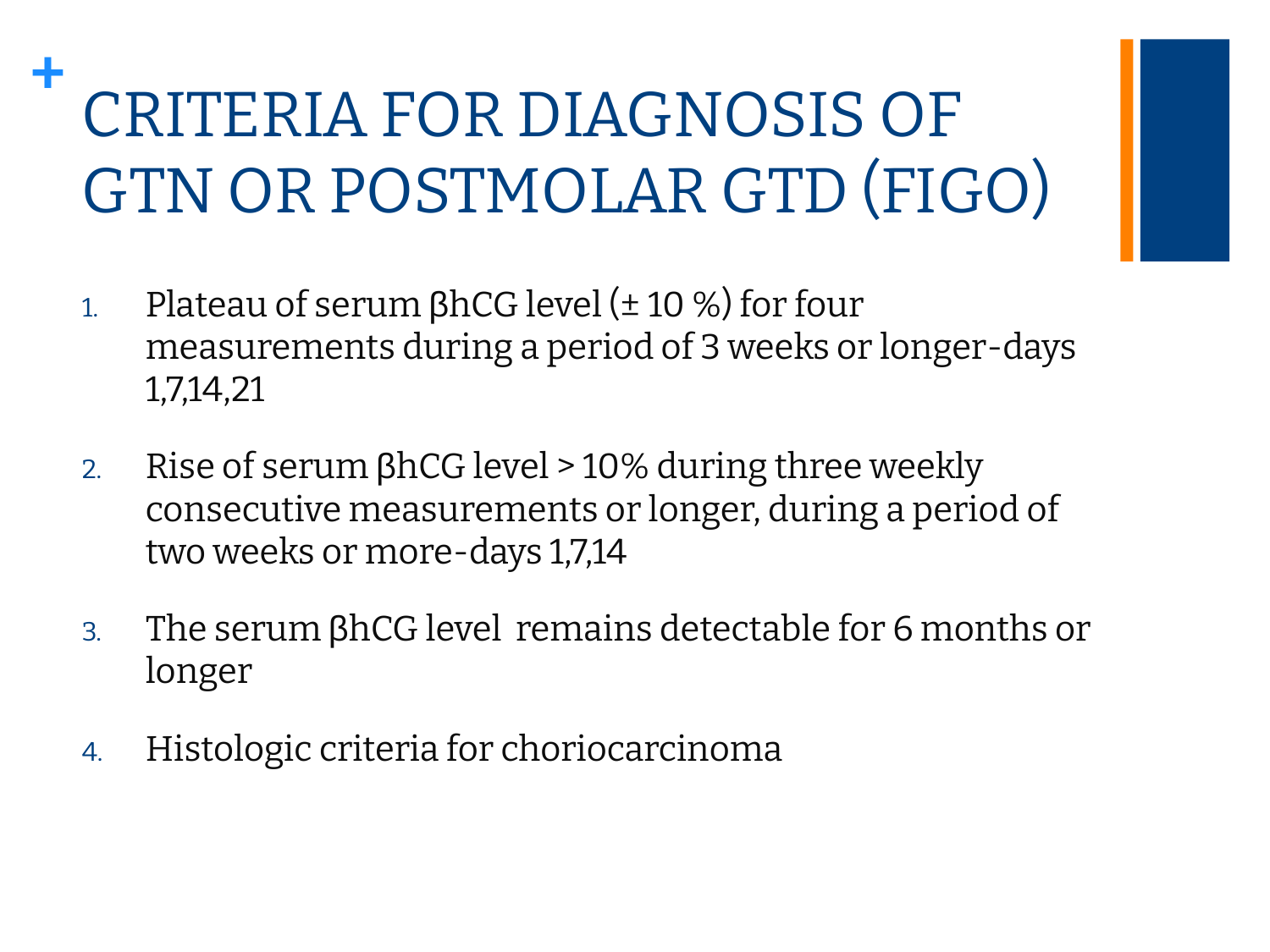

# CRITERIA FOR DIAGNOSIS OF GTN OR POSTMOLAR GTD (FIGO)
Plateau of serum βhCG level (± 10 %) for four measurements during a period of 3 weeks or longer-days 1,7,14,21
Rise of serum βhCG level > 10% during three weekly consecutive measurements or longer, during a period of two weeks or more-days 1,7,14
The serum βhCG level  remains detectable for 6 months or longer
Histologic criteria for choriocarcinoma